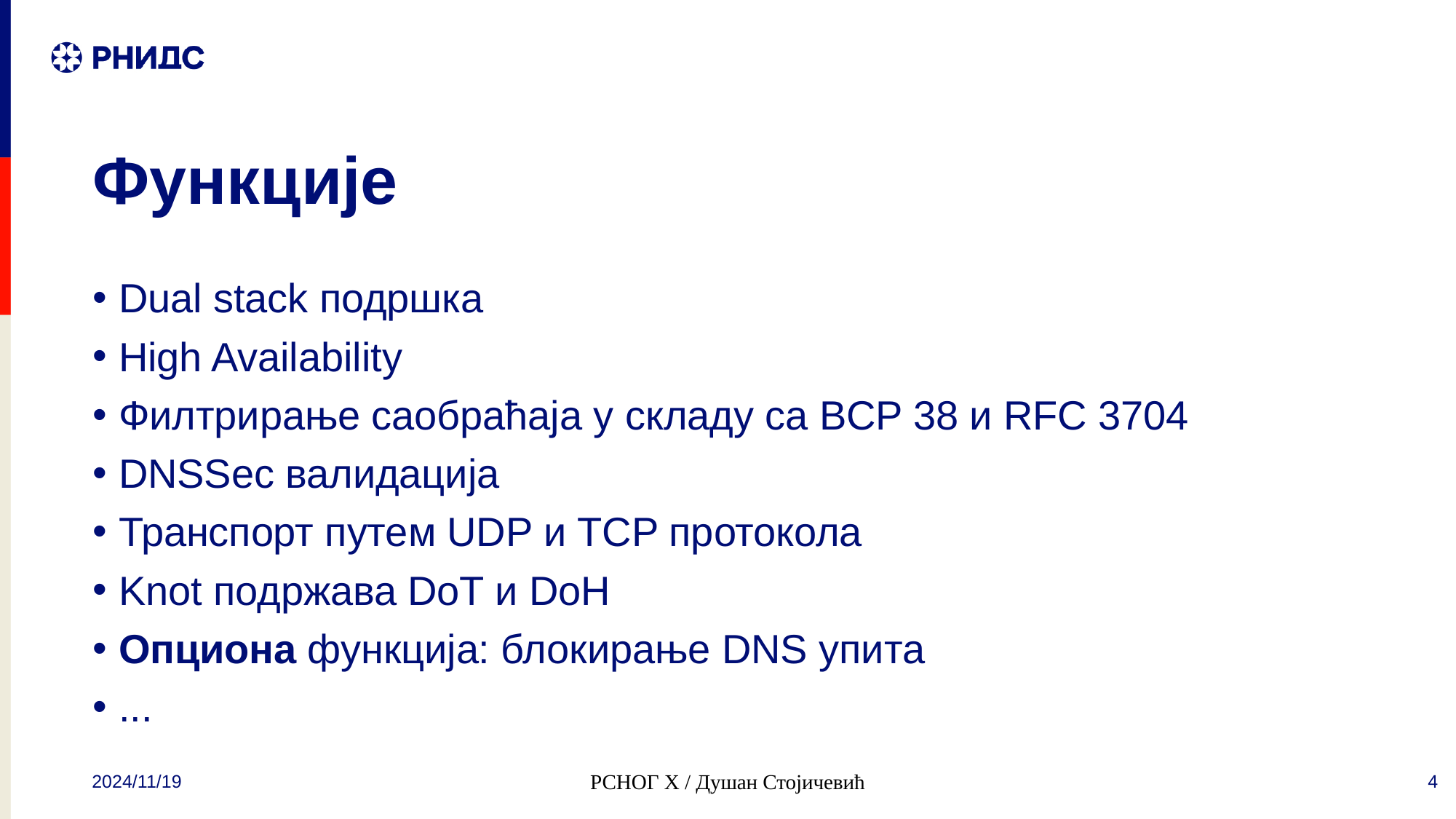

# Функције
Dual stack подршка
High Availability
Филтрирање саобраћаја у складу са BCP 38 и RFC 3704
DNSSec валидација
Транспорт путем UDP и TCP протокола
Knot подржава DoT и DoH
Опциона функција: блокирање DNS упита
...

2024/11/19
РСНОГ Х / Душан Стојичевић
4